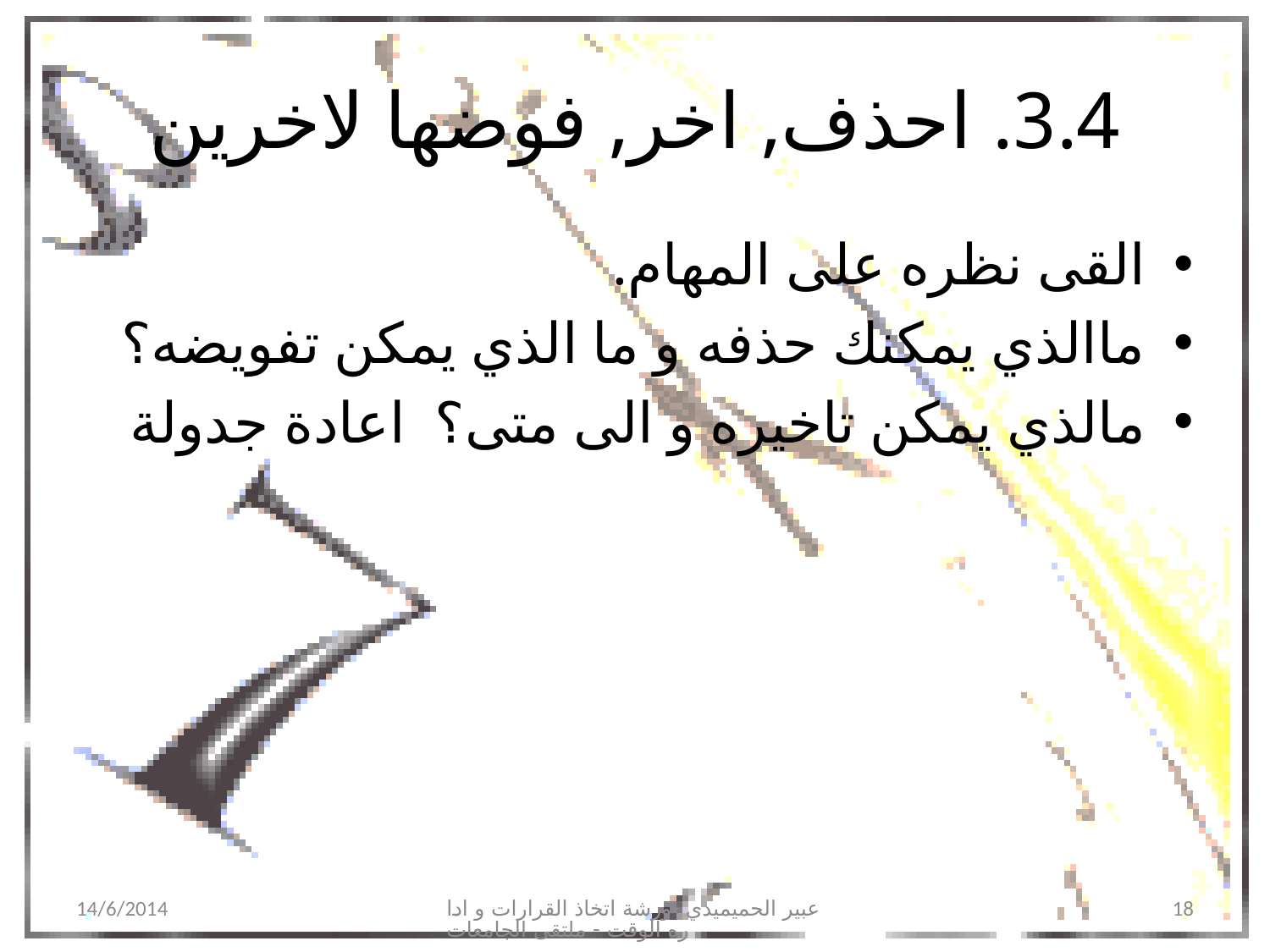

# 3.4. احذف, اخر, فوضها لاخرين
القى نظره على المهام.
ماالذي يمكنك حذفه و ما الذي يمكن تفويضه؟
مالذي يمكن تاخيره و الى متى؟  اعادة جدولة
14/6/2014
عبير الحميميدي -ورشة اتخاذ القرارات و اداره الوقت - ملتقى الجامعات
18